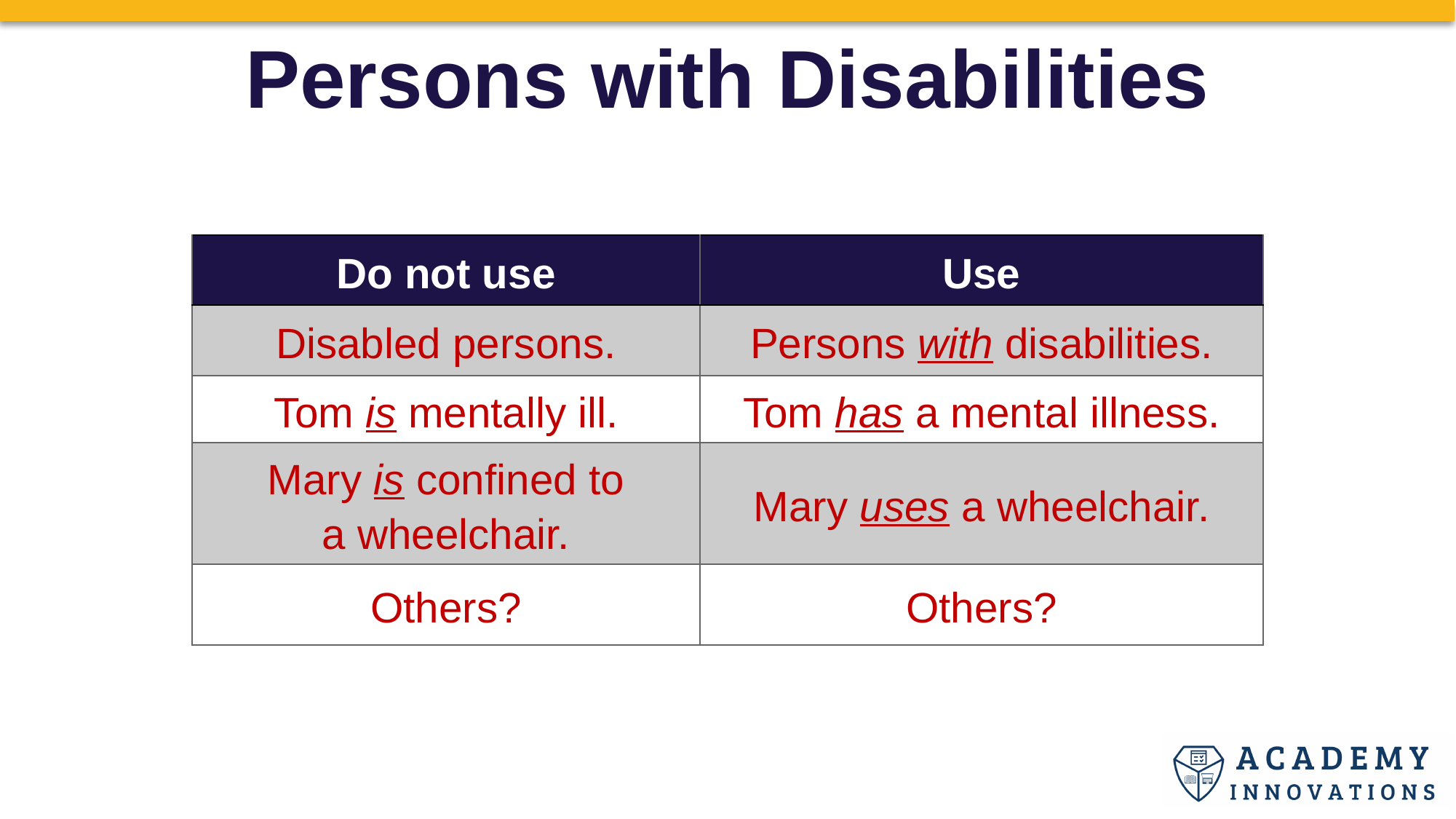

Persons with Disabilities
|  |  |
| --- | --- |
| Do not use | Use |
| Disabled persons. | Persons with disabilities. |
| Tom is mentally ill. | Tom has a mental illness. |
| Mary is confined to a wheelchair. | Mary uses a wheelchair. |
| Others? | Others? |